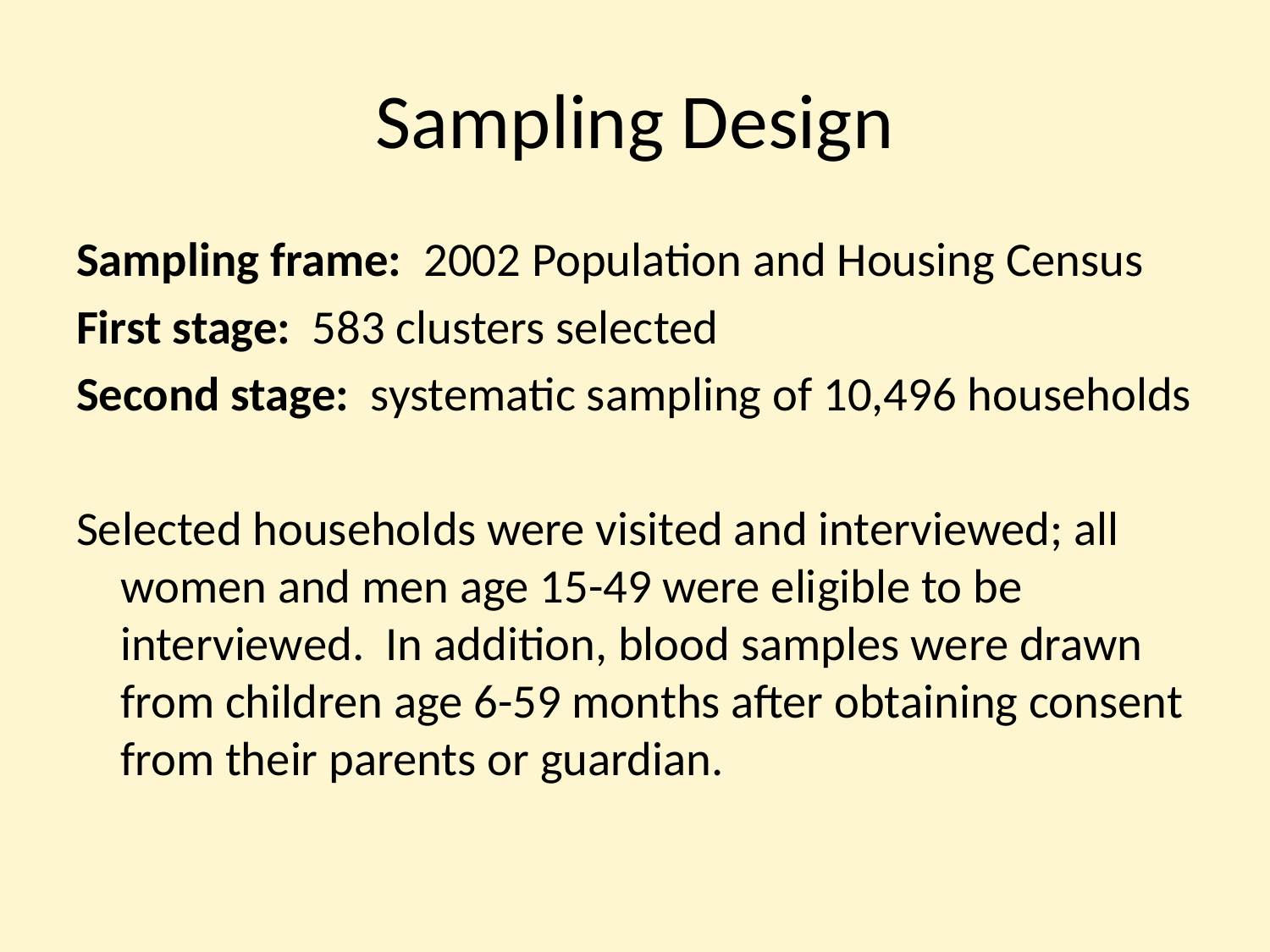

# Sampling Design
Sampling frame:  2002 Population and Housing Census
First stage:  583 clusters selected
Second stage:  systematic sampling of 10,496 households

Selected households were visited and interviewed; all women and men age 15-49 were eligible to be interviewed.  In addition, blood samples were drawn from children age 6-59 months after obtaining consent from their parents or guardian.